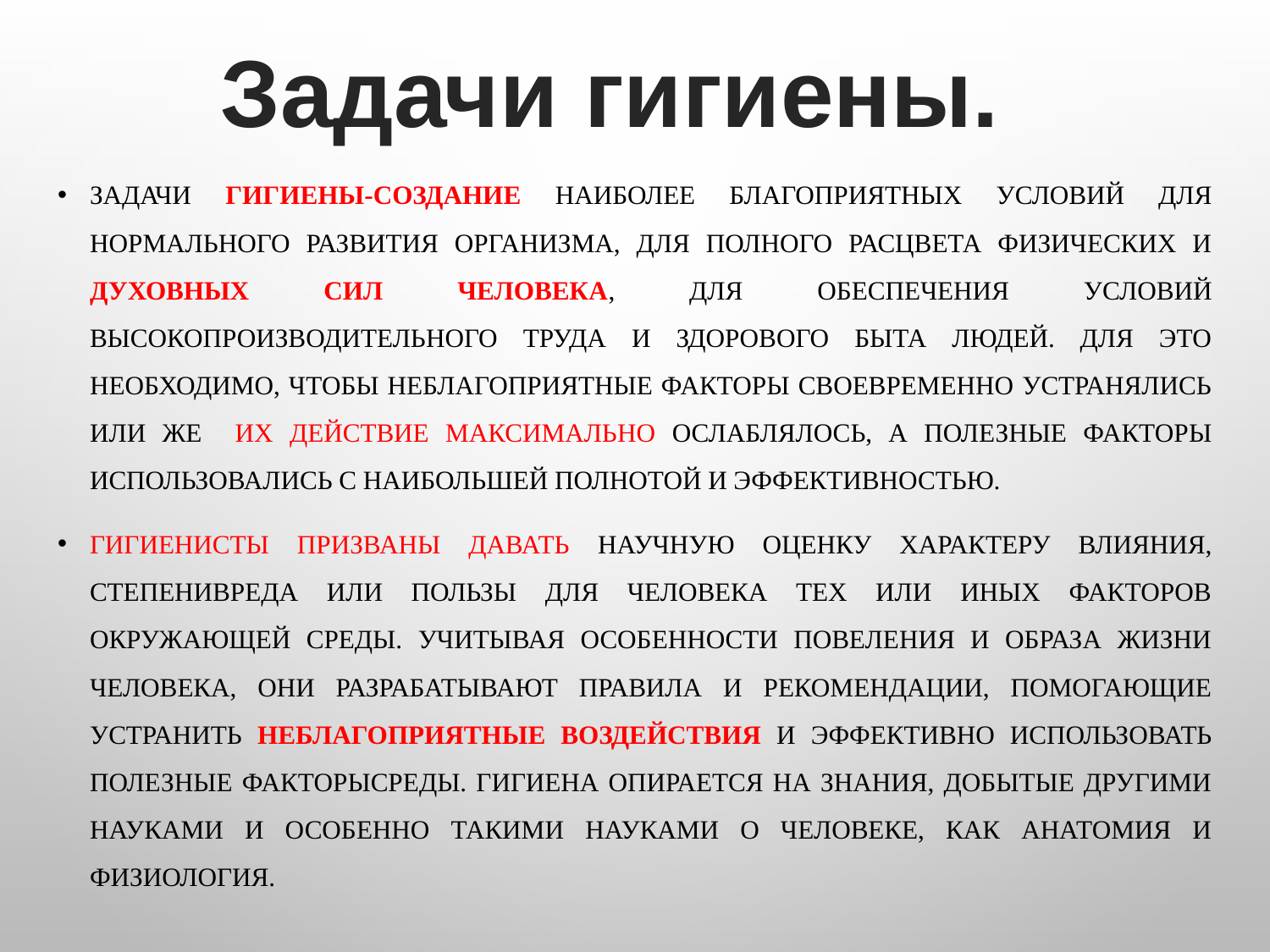

Задачи гигиены.
Задачи гигиены-создание наиболее благоприятных условий для нормального развития организма, для полного расцвета физических и духовных сил человека, для обеспечения условий высокопроизводительного труда и здорового быта людей. Для это необходимо, чтобы неблагоприятные факторы своевременно устранялись или же  их действие максимально ослаблялось, а полезные факторы использовались с наибольшей полнотой и эффективностью.
Гигиенисты призваны давать научную оценку характеру влияния, степенивреда или пользы для человека тех или иных факторов окружающей среды. Учитывая особенности повеления и образа жизни человека, они разрабатывают правила и рекомендации, помогающие устранить неблагоприятные воздействия и эффективно использовать полезные факторысреды. Гигиена опирается на знания, добытые другими науками и особенно такими науками о человеке, как анатомия и физиология.